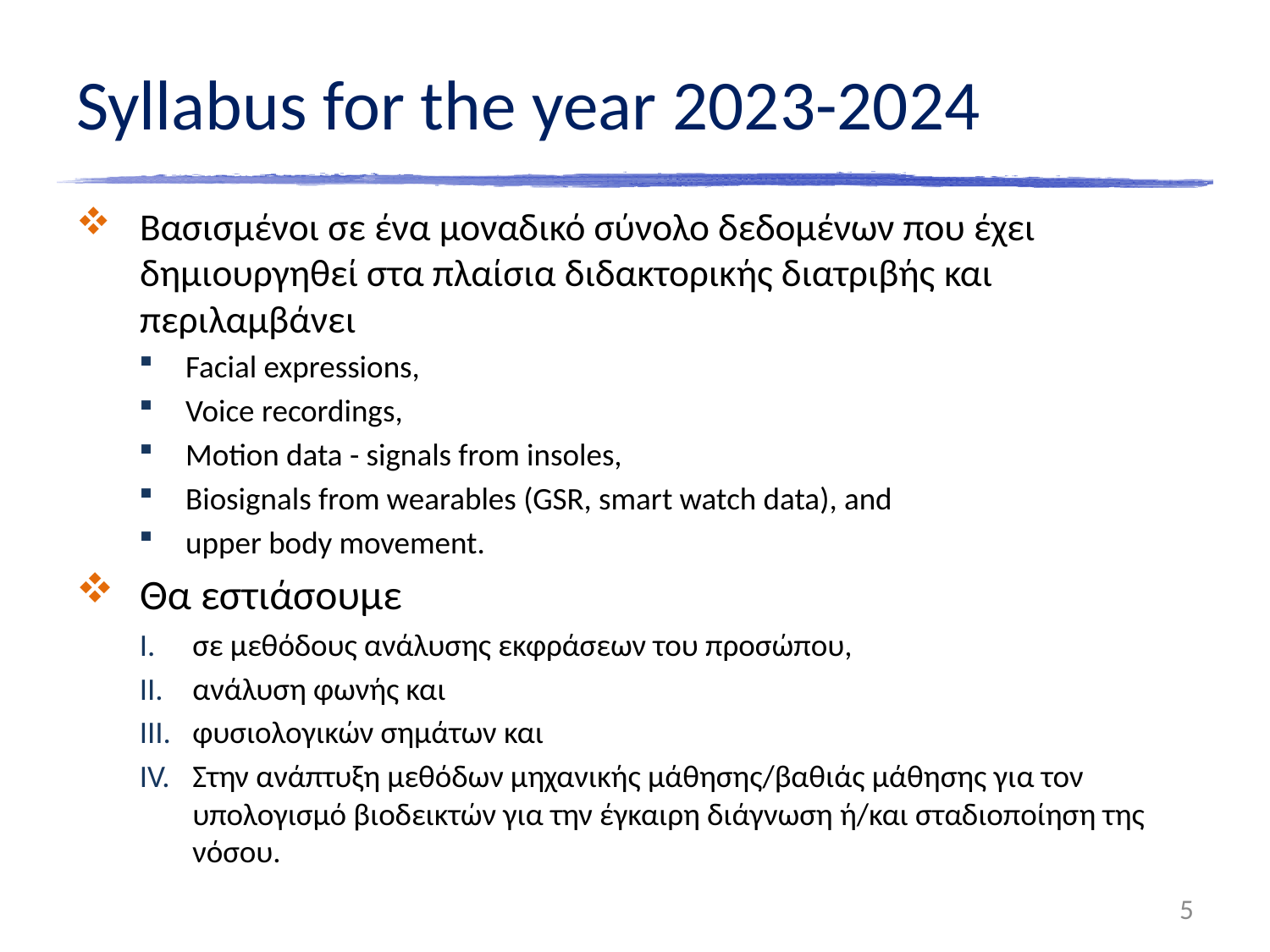

# Syllabus for the year 2023-2024
Βασισμένοι σε ένα μοναδικό σύνολο δεδομένων που έχει δημιουργηθεί στα πλαίσια διδακτορικής διατριβής και περιλαμβάνει
Facial expressions,
Voice recordings,
Motion data - signals from insoles,
Biosignals from wearables (GSR, smart watch data), and
upper body movement.
Θα εστιάσουμε
σε μεθόδους ανάλυσης εκφράσεων του προσώπου,
ανάλυση φωνής και
φυσιολογικών σημάτων και
Στην ανάπτυξη μεθόδων μηχανικής μάθησης/βαθιάς μάθησης για τον υπολογισμό βιοδεικτών για την έγκαιρη διάγνωση ή/και σταδιοποίηση της νόσου.
5